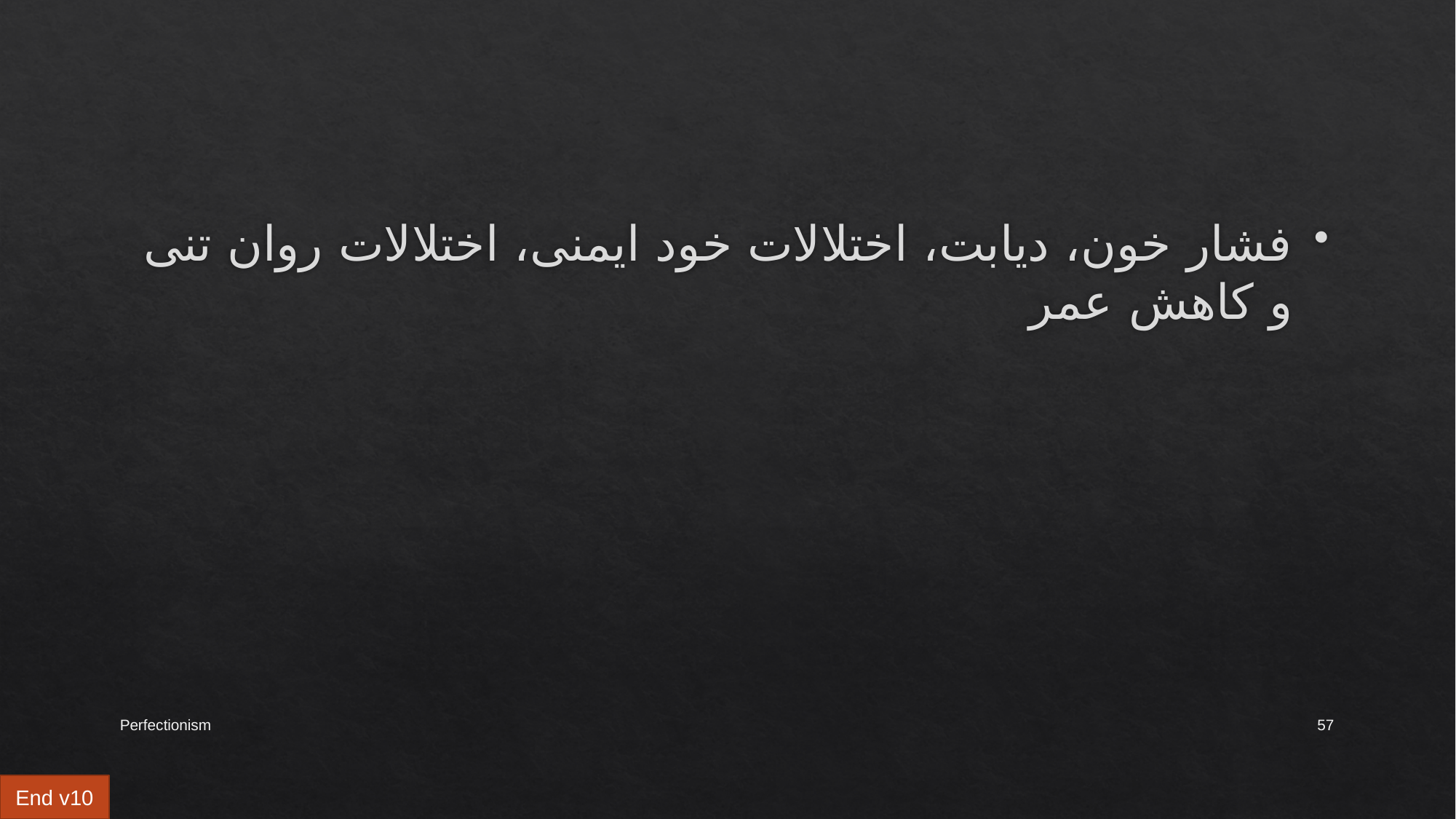

#
فشار خون، دیابت، اختلالات خود ایمنی، اختلالات روان تنی و کاهش عمر
Perfectionism
57
End v10